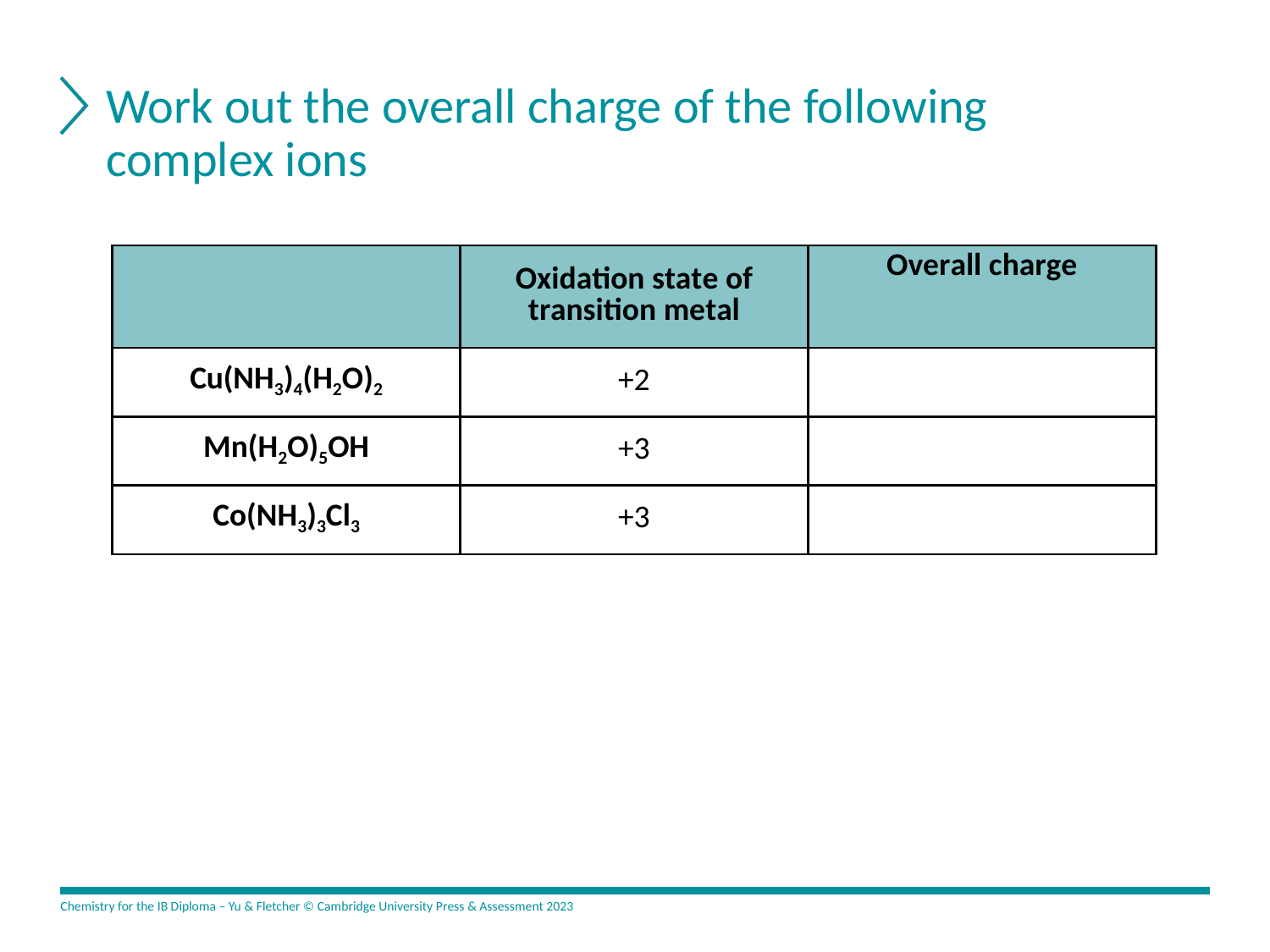

# Work out the overall charge of the following complex ions
|  | Oxidation state of transition metal | Overall charge |
| --- | --- | --- |
| Cu(NH3)4(H2O)2 | +2 |  |
| Mn(H2O)5OH | +3 |  |
| Co(NH3)3Cl3 | +3 |  |